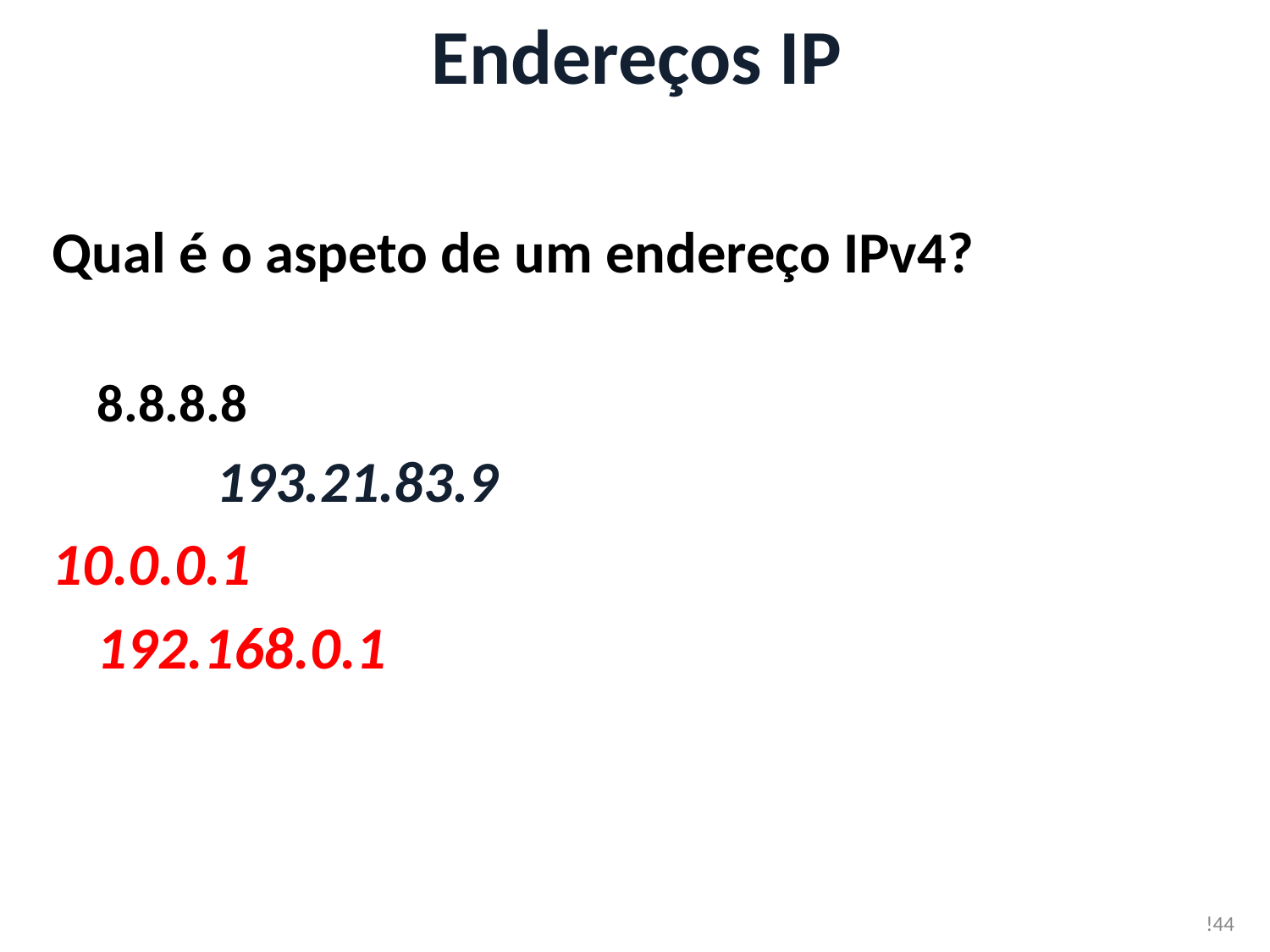

# Endereços IP
Qual é o aspeto de um endereço IPv4?

	8.8.8.8
					 							193.21.83.9
10.0.0.1
								192.168.0.1
!44